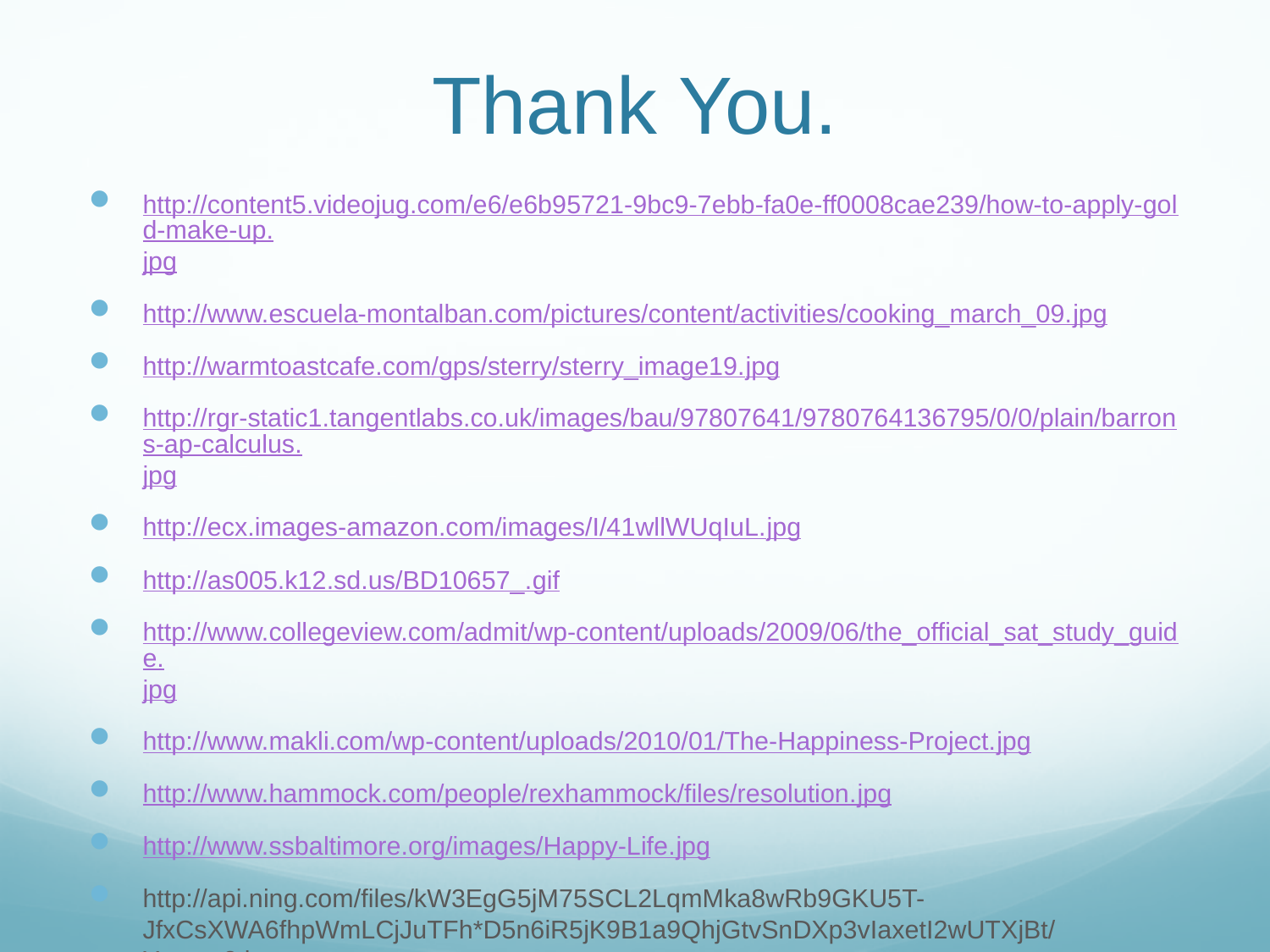

# Thank You.
http://content5.videojug.com/e6/e6b95721-9bc9-7ebb-fa0e-ff0008cae239/how-to-apply-gold-make-up.jpg
http://www.escuela-montalban.com/pictures/content/activities/cooking_march_09.jpg
http://warmtoastcafe.com/gps/sterry/sterry_image19.jpg
http://rgr-static1.tangentlabs.co.uk/images/bau/97807641/9780764136795/0/0/plain/barrons-ap-calculus.jpg
http://ecx.images-amazon.com/images/I/41wllWUqIuL.jpg
http://as005.k12.sd.us/BD10657_.gif
http://www.collegeview.com/admit/wp-content/uploads/2009/06/the_official_sat_study_guide.jpg
http://www.makli.com/wp-content/uploads/2010/01/The-Happiness-Project.jpg
http://www.hammock.com/people/rexhammock/files/resolution.jpg
http://www.ssbaltimore.org/images/Happy-Life.jpg
http://api.ning.com/files/kW3EgG5jM75SCL2LqmMka8wRb9GKU5T-JfxCsXWA6fhpWmLCjJuTFh*D5n6iR5jK9B1a9QhjGtvSnDXp3vIaxetI2wUTXjBt/Ysquat2.jpg